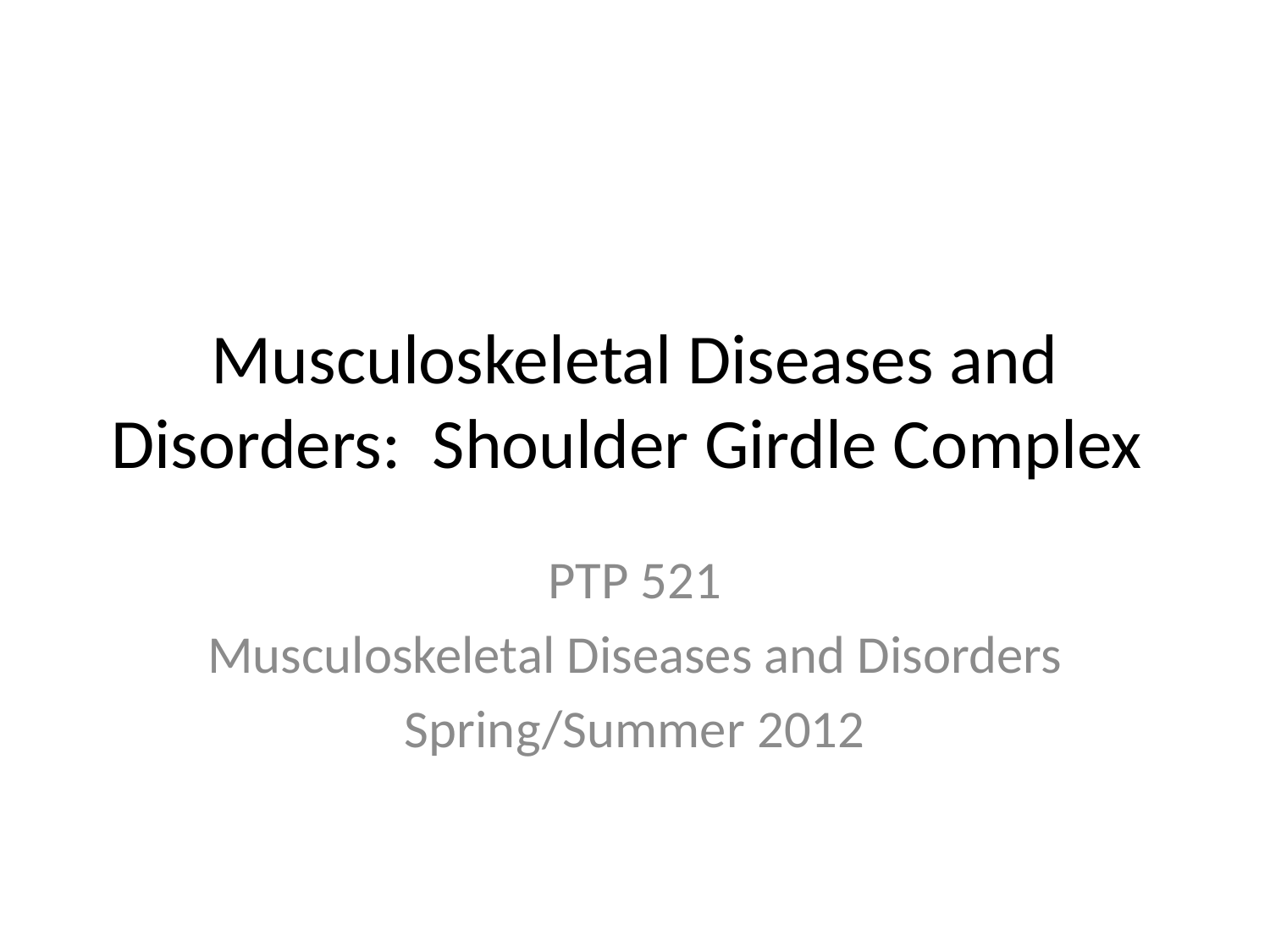

# Musculoskeletal Diseases and Disorders:  Shoulder Girdle Complex
PTP 521
Musculoskeletal Diseases and Disorders
Spring/Summer 2012